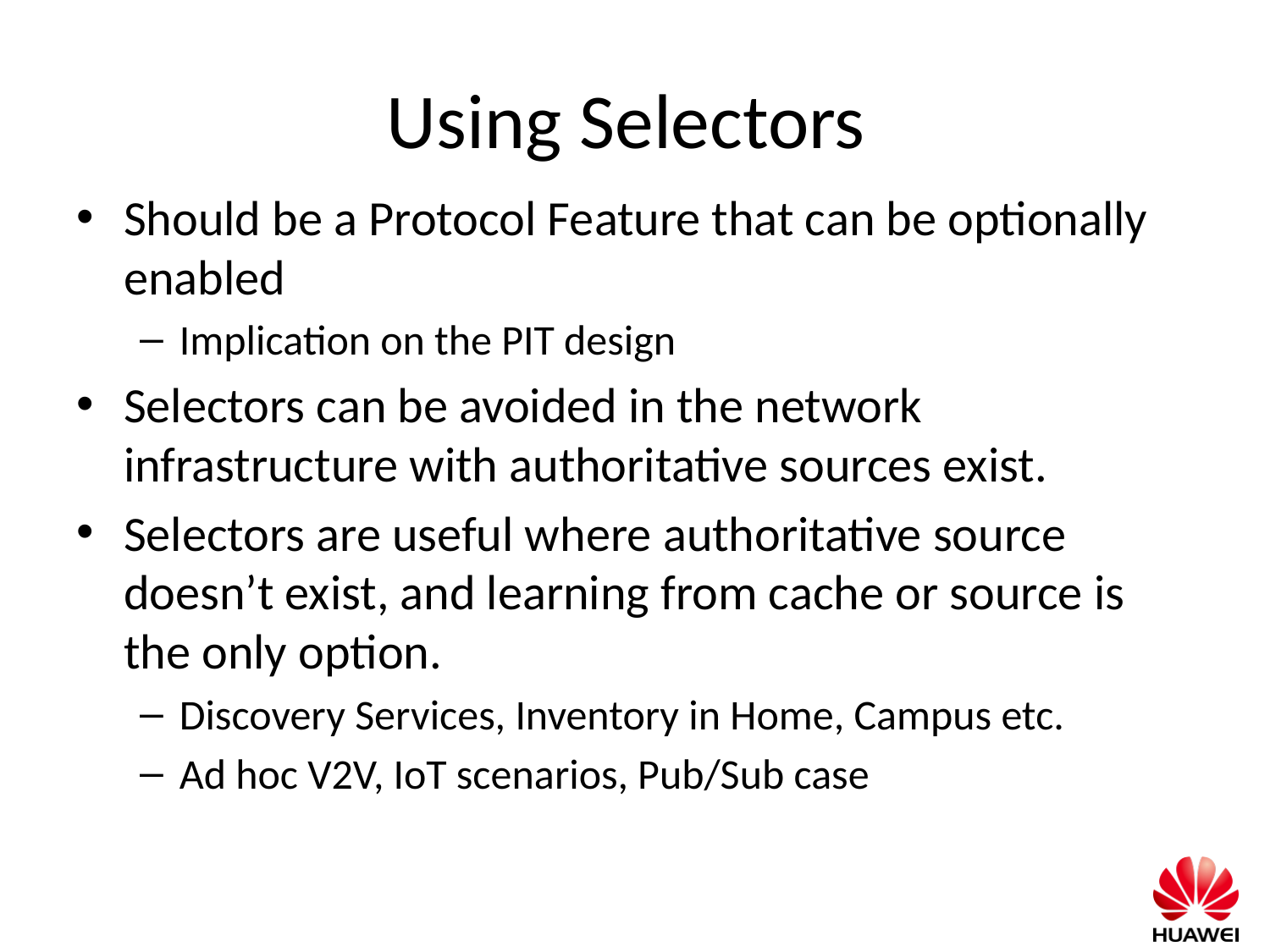

# Using Selectors
Should be a Protocol Feature that can be optionally enabled
Implication on the PIT design
Selectors can be avoided in the network infrastructure with authoritative sources exist.
Selectors are useful where authoritative source doesn’t exist, and learning from cache or source is the only option.
Discovery Services, Inventory in Home, Campus etc.
Ad hoc V2V, IoT scenarios, Pub/Sub case